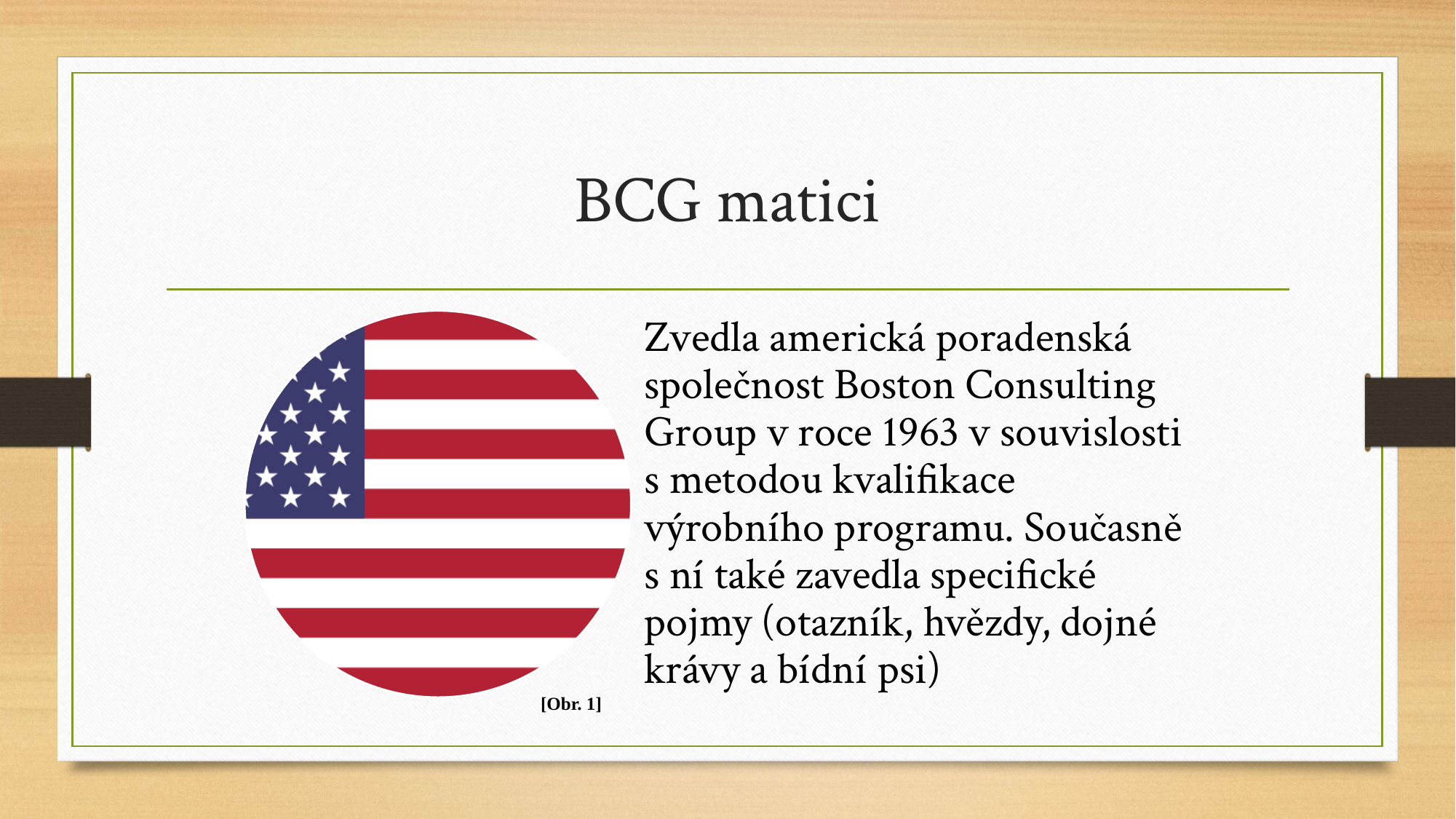

# BCG matici
Zvedla americká poradenská společnost Boston Consulting Group v roce 1963 v souvislosti s metodou kvalifikace výrobního programu. Současně s ní také zavedla specifické pojmy (otazník, hvězdy, dojné krávy a bídní psi)
 [Obr. 1]